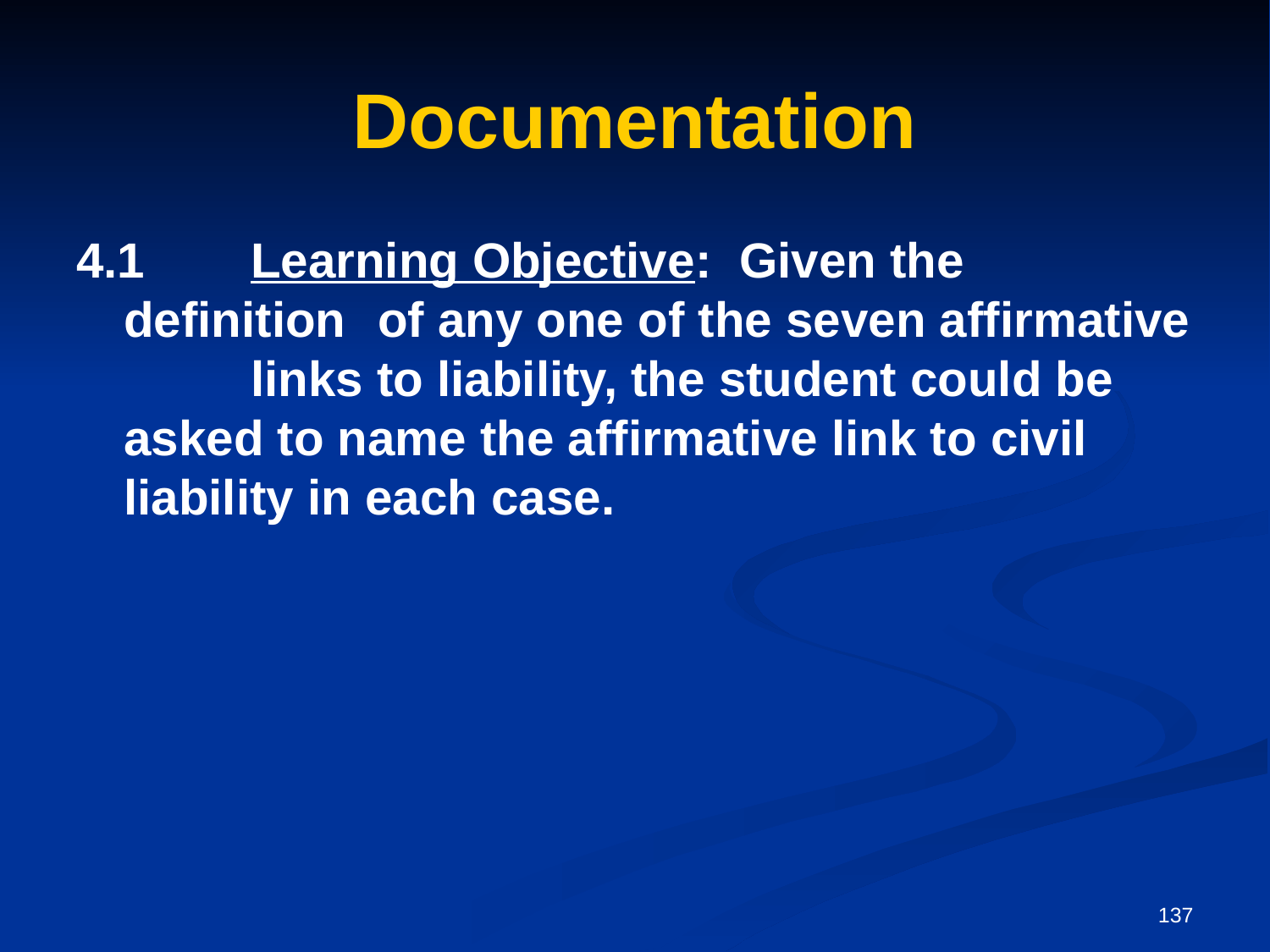

# Documentation
4.1	Learning Objective:  Given the definition 	of any one of the seven affirmative 	links to liability, the student could be 	asked to name the affirmative link to civil 	liability in each case.
137